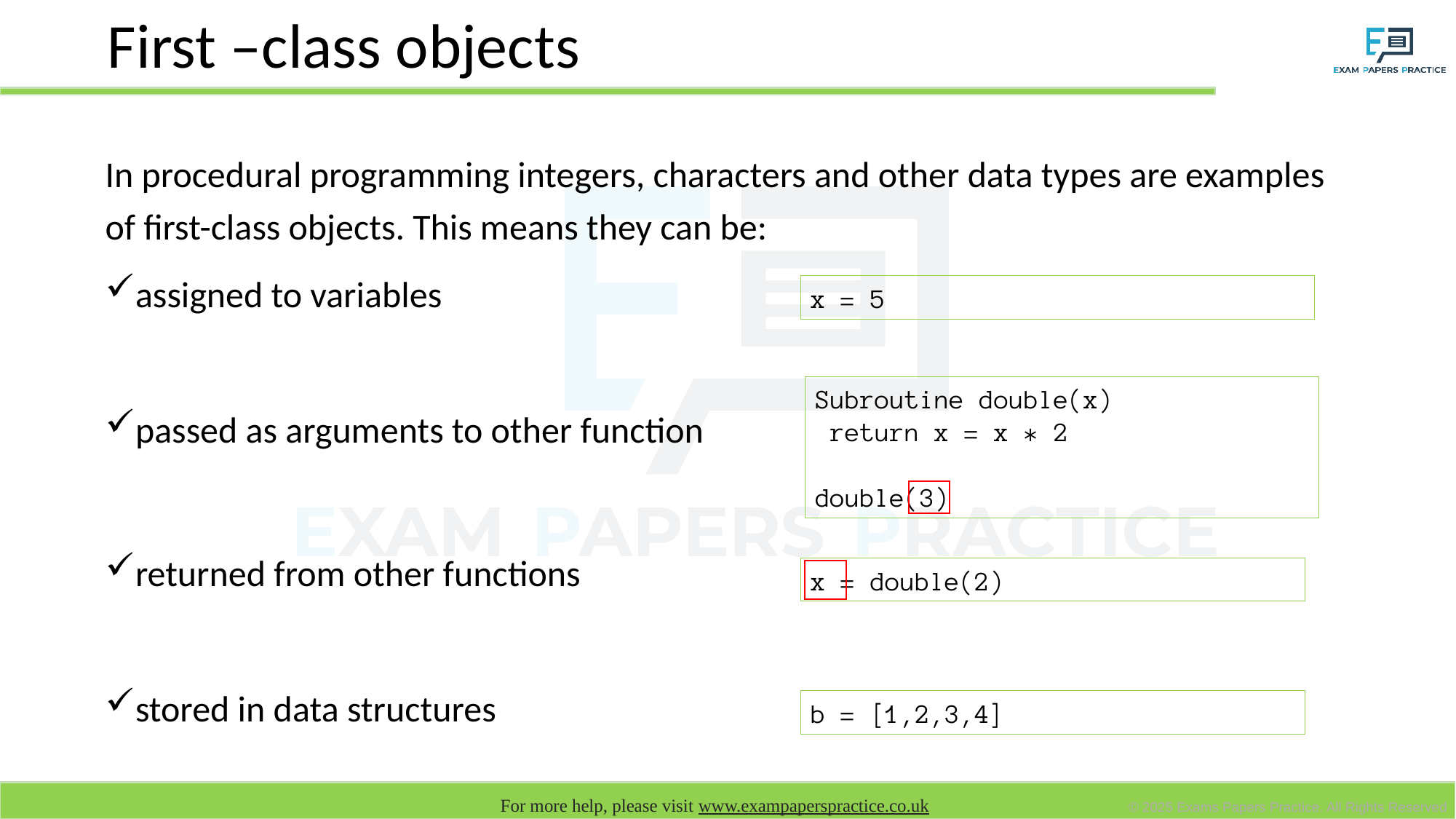

# First –class objects
In procedural programming integers, characters and other data types are examples of first-class objects. This means they can be:
assigned to variables

passed as arguments to other function

returned from other functions

stored in data structures

x = 5
Subroutine double(x)
 return x = x * 2

double(3)

x = double(2)

b = [1,2,3,4]